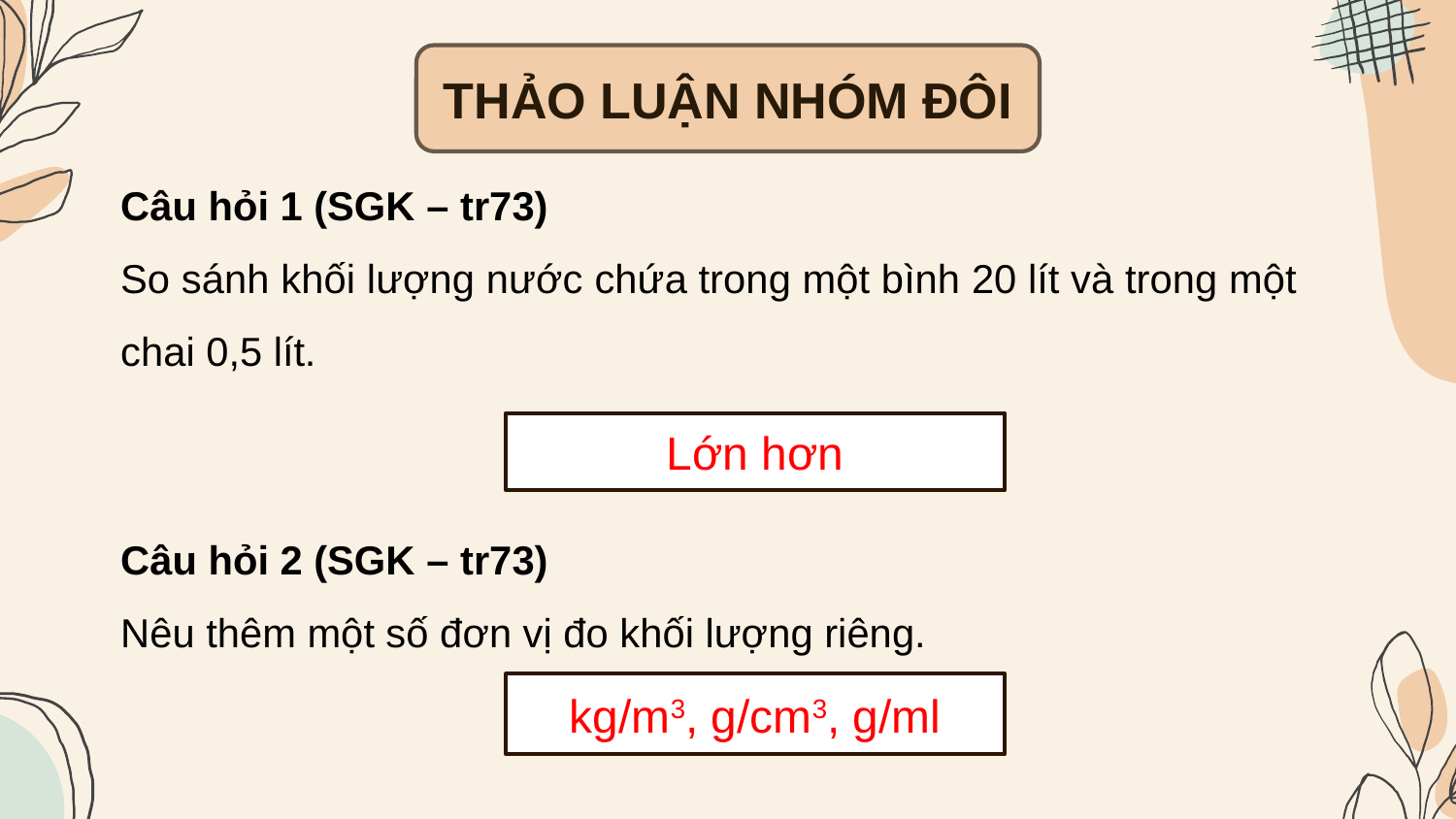

THẢO LUẬN NHÓM ĐÔI
Câu hỏi 1 (SGK – tr73)
So sánh khối lượng nước chứa trong một bình 20 lít và trong một chai 0,5 lít.
Lớn hơn
Câu hỏi 2 (SGK – tr73)
Nêu thêm một số đơn vị đo khối lượng riêng.
kg/m3, g/cm3, g/ml